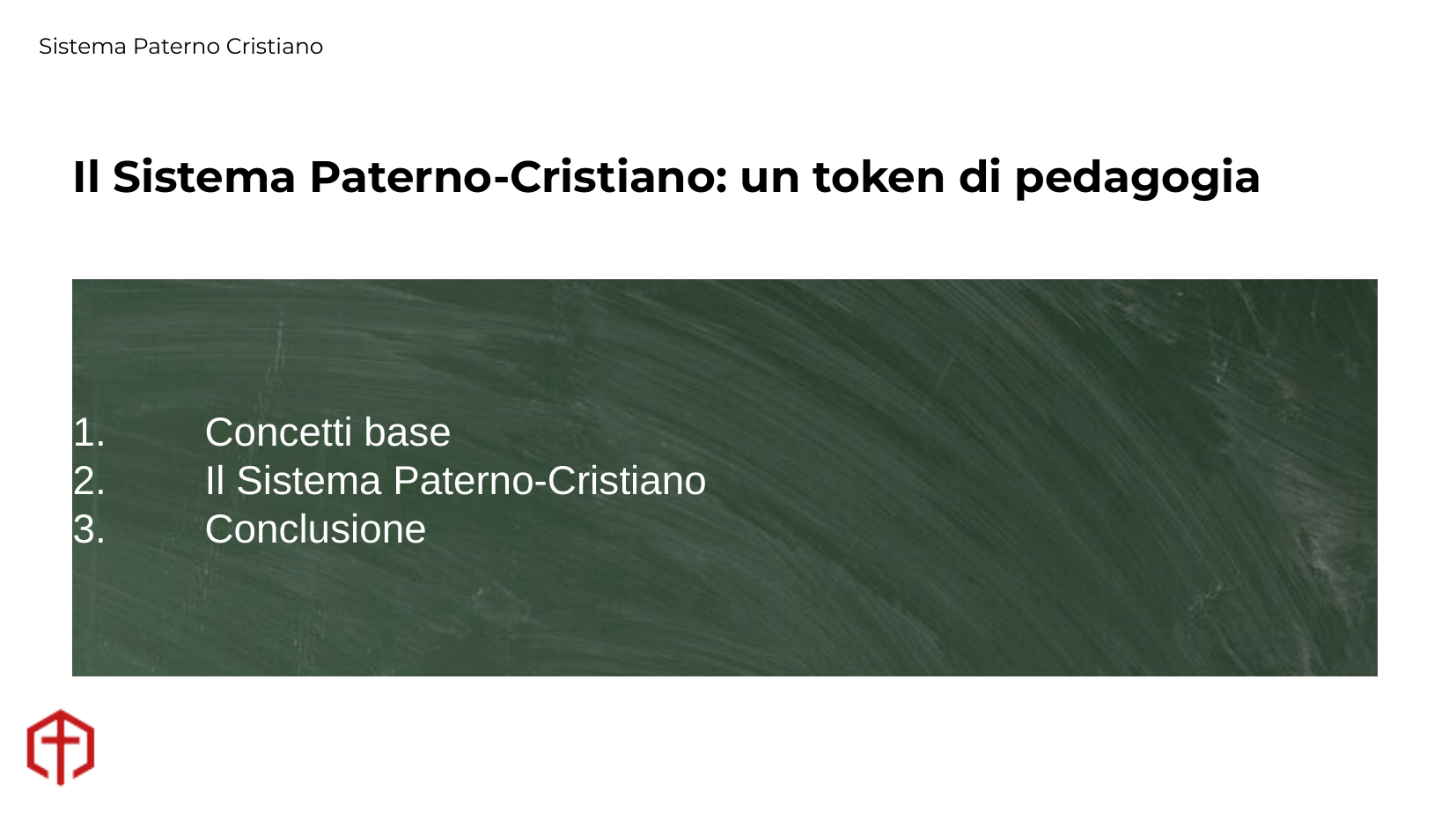

# Il Sistema Paterno-Cristiano: un token di pedagogia
1.	Concetti base
2.	Il Sistema Paterno-Cristiano
3.	Conclusione